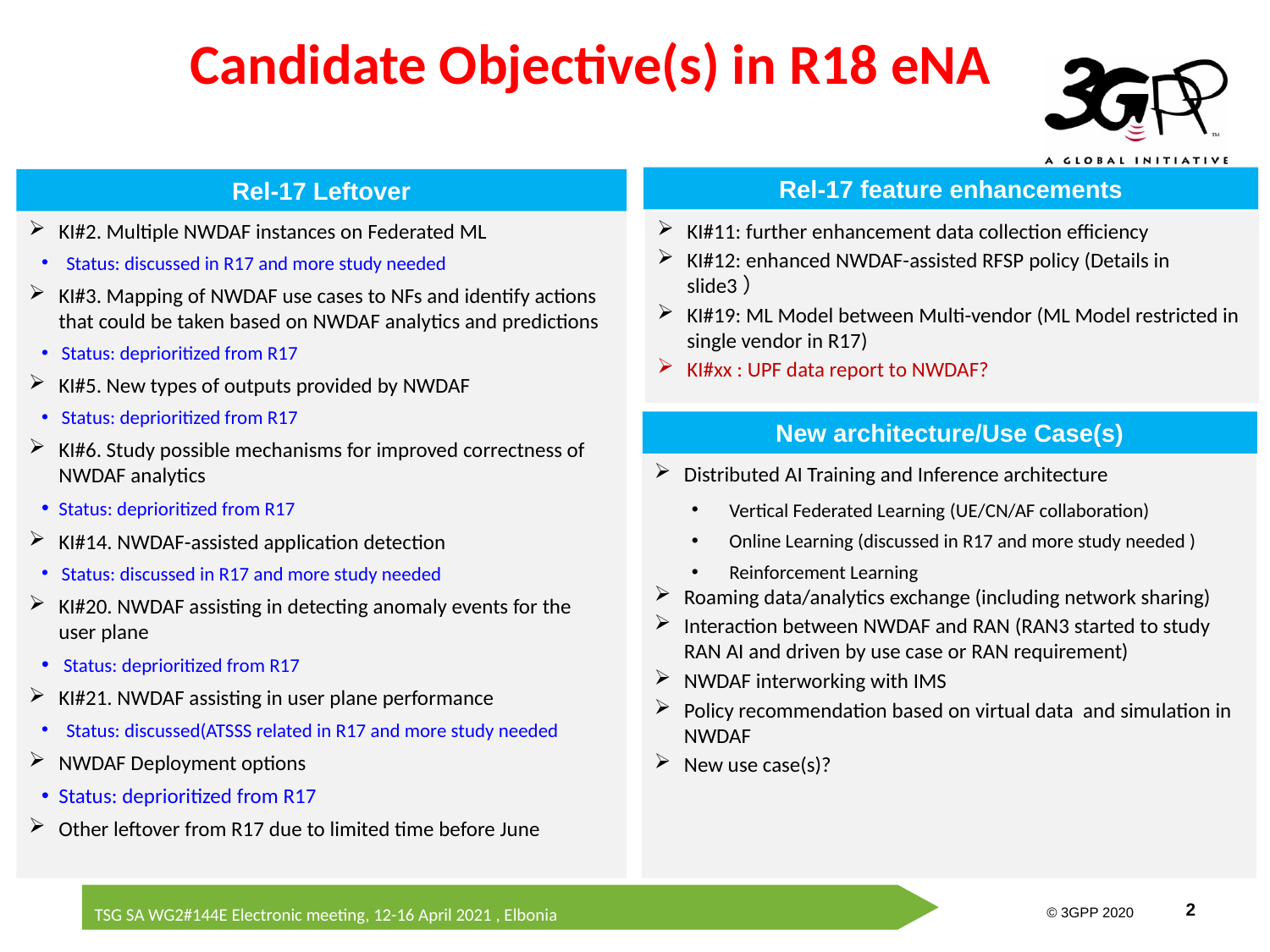

# Candidate Objective(s) in R18 eNA
Rel-17 feature enhancements
Rel-17 Leftover
KI#2. Multiple NWDAF instances on Federated ML
Status: discussed in R17 and more study needed
KI#3. Mapping of NWDAF use cases to NFs and identify actions that could be taken based on NWDAF analytics and predictions
   Status: deprioritized from R17
KI#5. New types of outputs provided by NWDAF
   Status: deprioritized from R17
KI#6. Study possible mechanisms for improved correctness of NWDAF analytics
  Status: deprioritized from R17
KI#14. NWDAF-assisted application detection
   Status: discussed in R17 and more study needed
KI#20. NWDAF assisting in detecting anomaly events for the user plane
   Status: deprioritized from R17
KI#21. NWDAF assisting in user plane performance
Status: discussed(ATSSS related in R17 and more study needed
NWDAF Deployment options
  Status: deprioritized from R17
Other leftover from R17 due to limited time before June
KI#11: further enhancement data collection efficiency
KI#12: enhanced NWDAF-assisted RFSP policy (Details in slide3）
KI#19: ML Model between Multi-vendor (ML Model restricted in single vendor in R17)
KI#xx : UPF data report to NWDAF?

New architecture/Use Case(s)
Distributed AI Training and Inference architecture
Vertical Federated Learning (UE/CN/AF collaboration)
Online Learning (discussed in R17 and more study needed )
Reinforcement Learning
Roaming data/analytics exchange (including network sharing)
Interaction between NWDAF and RAN (RAN3 started to study RAN AI and driven by use case or RAN requirement)
NWDAF interworking with IMS
Policy recommendation based on virtual data  and simulation in NWDAF
New use case(s)?